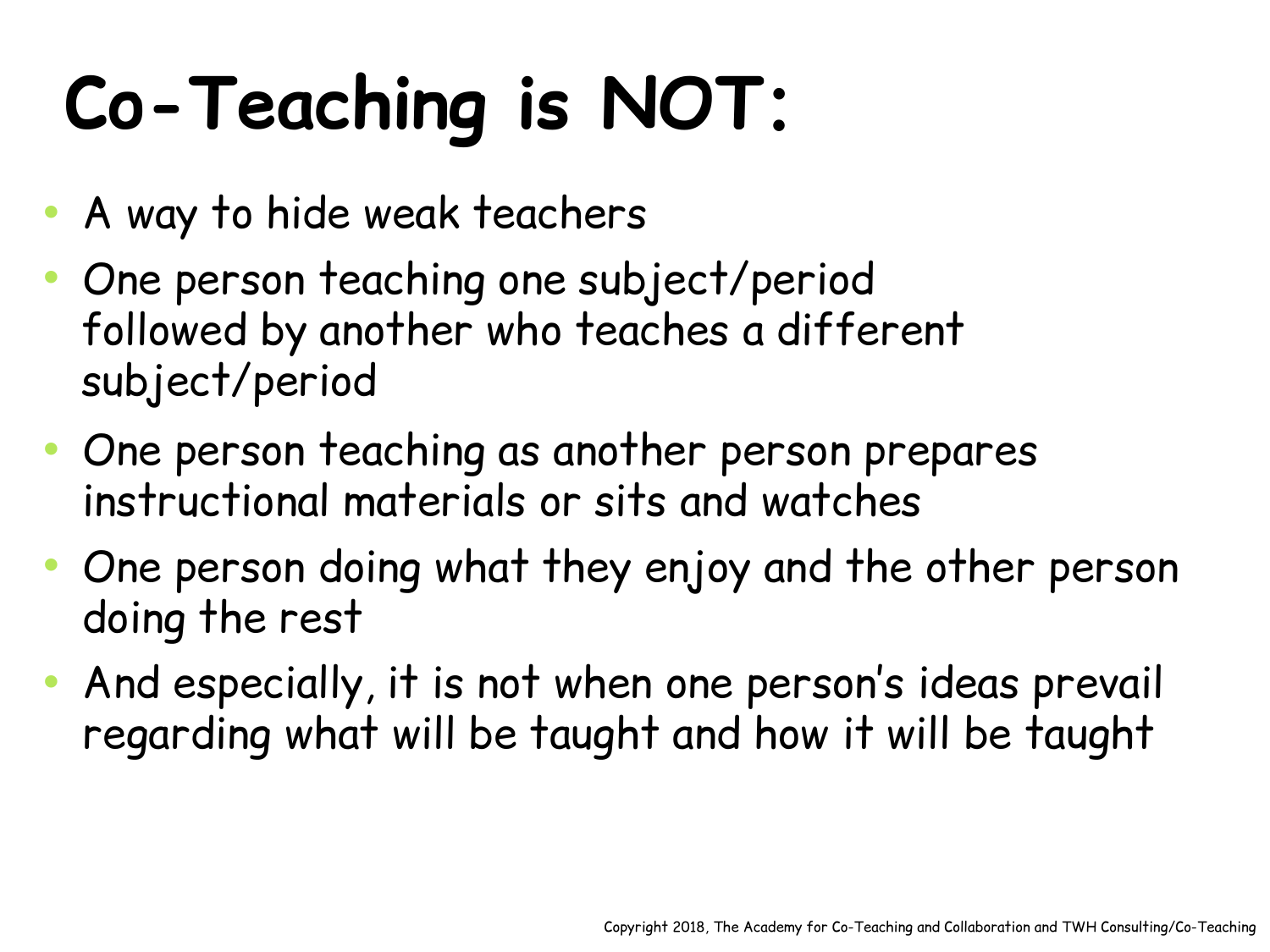

Co-Teaching is NOT:
A way to hide weak teachers

One person teaching one subject/period
   followed by another who teaches a different
   subject/period

One person teaching as another person prepares instructional materials or sits and watches

One person doing what they enjoy and the other person doing the rest

And especially, it is not when one person’s ideas prevail regarding what will be taught and how it will be taught
Copyright 2018, The Academy for Co-Teaching and Collaboration and TWH Consulting/Co-Teaching